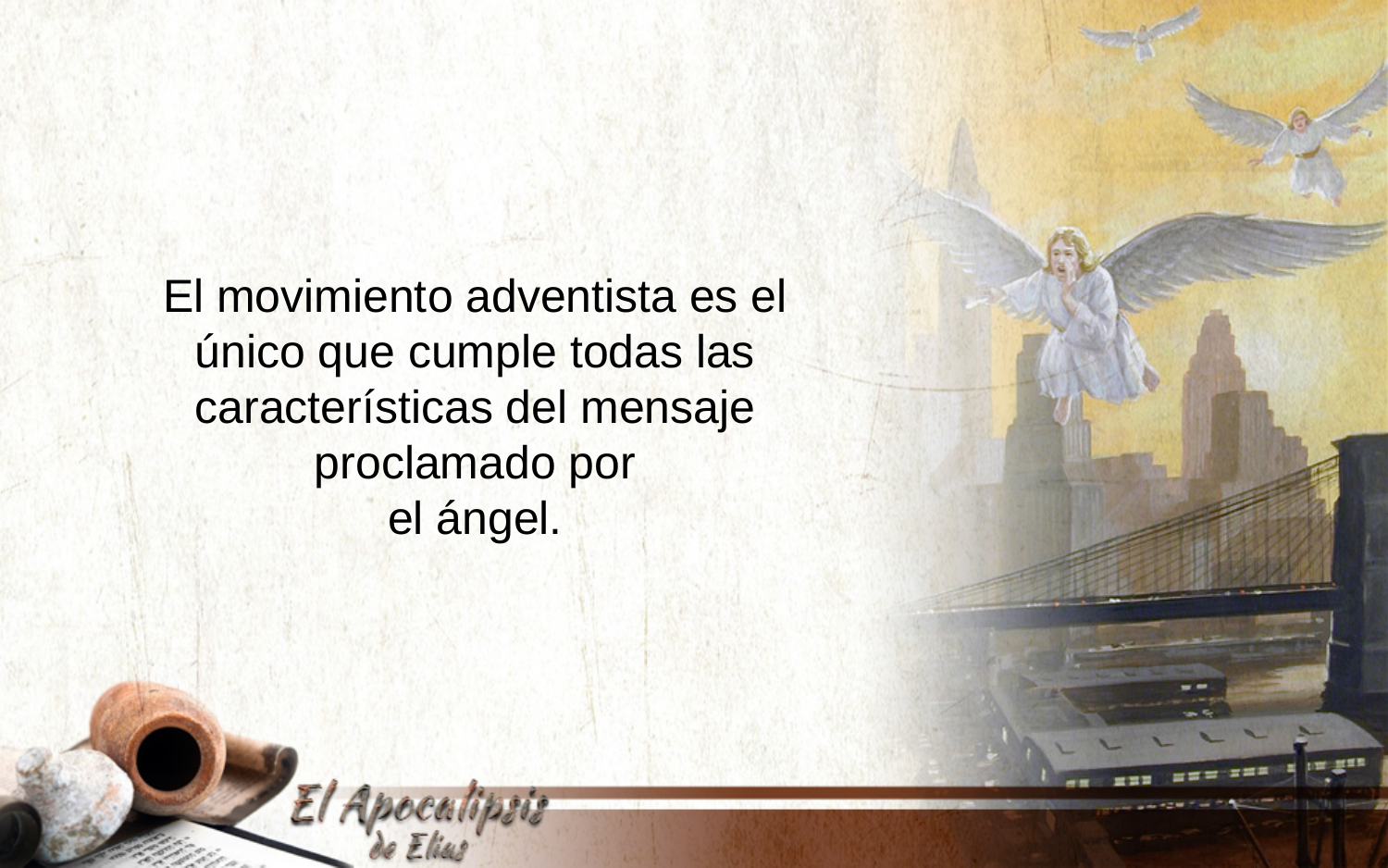

El movimiento adventista es el
único que cumple todas las características del mensaje proclamado por
el ángel.